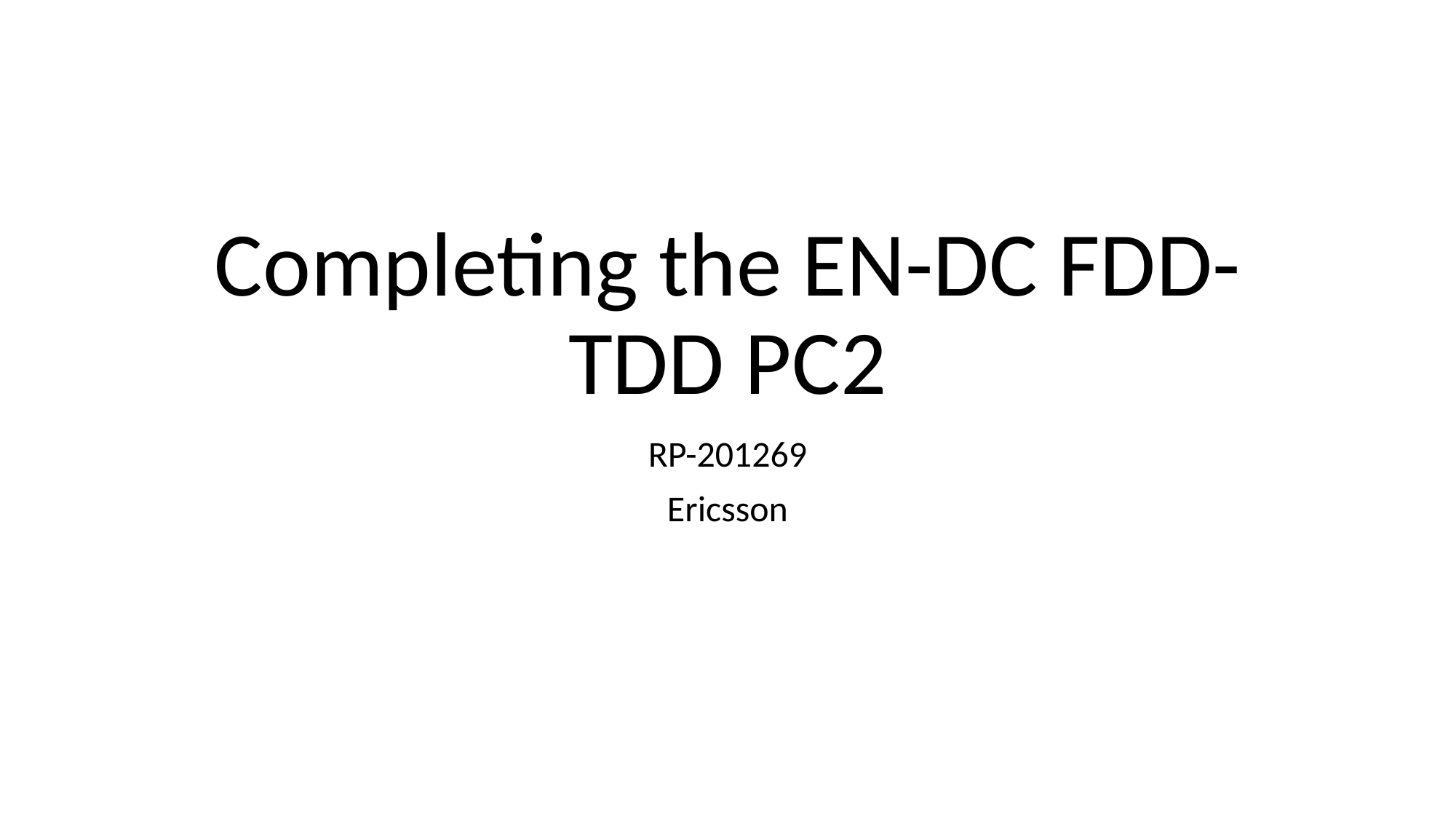

# Completing the EN-DC FDD-TDD PC2
RP-201269
Ericsson